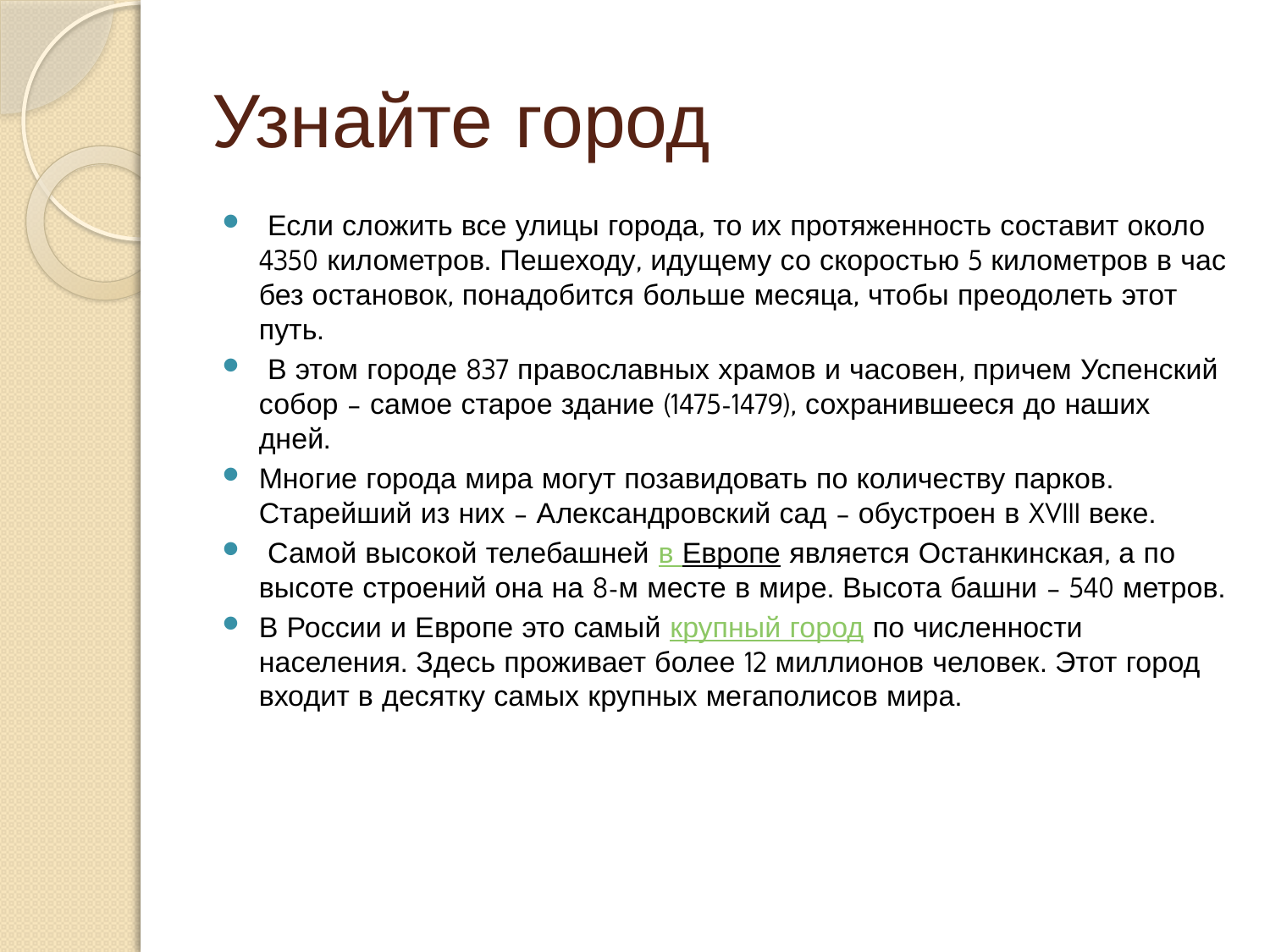

# Узнайте город
 Если сложить все улицы города, то их протяженность составит около 4350 километров. Пешеходу, идущему со скоростью 5 километров в час без остановок, понадобится больше месяца, чтобы преодолеть этот путь.
 В этом городе 837 православных храмов и часовен, причем Успенский собор – самое старое здание (1475-1479), сохранившееся до наших дней.
Многие города мира могут позавидовать по количеству парков. Старейший из них – Александровский сад – обустроен в XVIII веке.
 Самой высокой телебашней в Европе является Останкинская, а по высоте строений она на 8-м месте в мире. Высота башни – 540 метров.
В России и Европе это самый крупный город по численности населения. Здесь проживает более 12 миллионов человек. Этот город входит в десятку самых крупных мегаполисов мира.